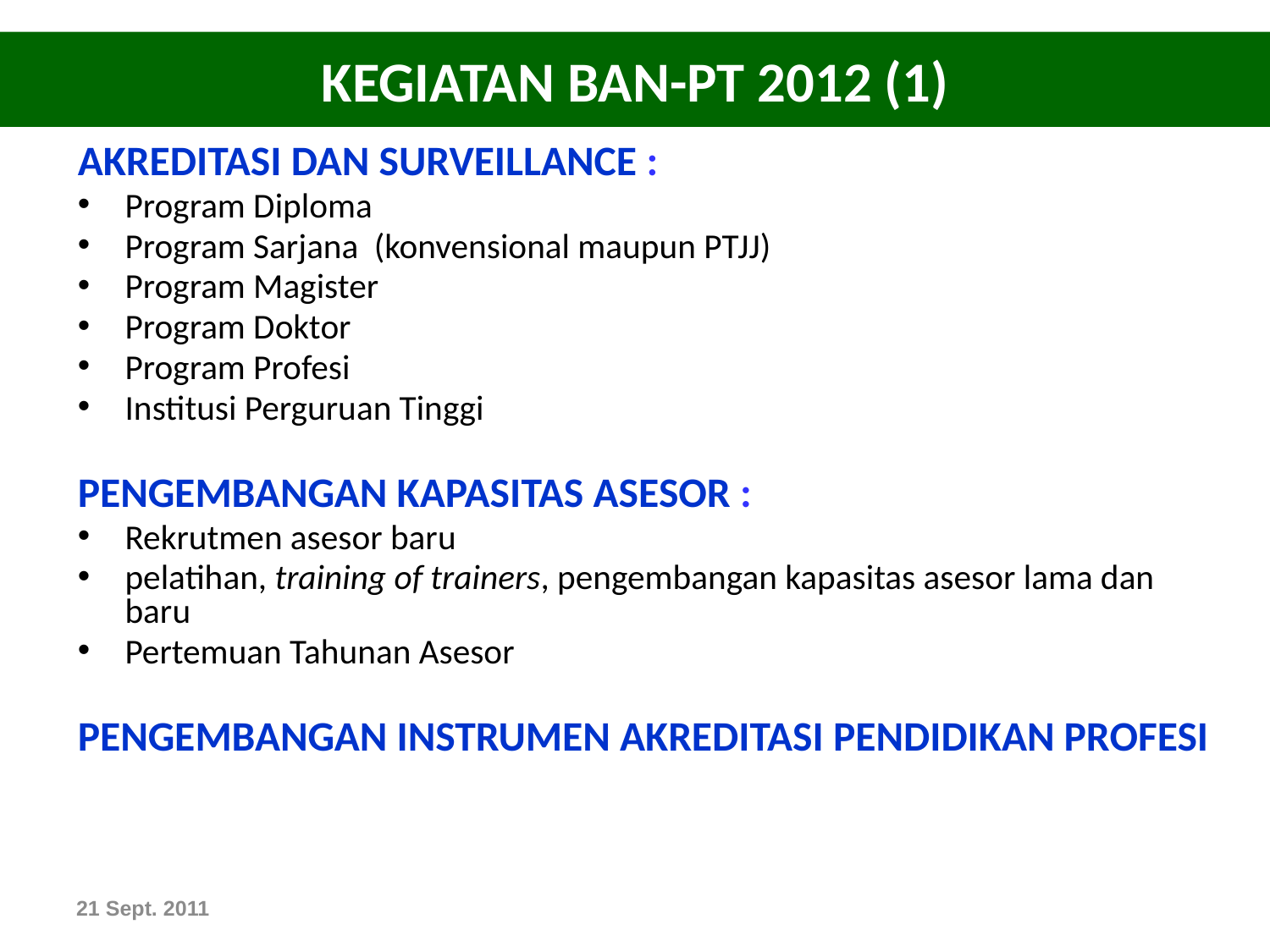

# KEGIATAN BAN-PT 2012 (1)
AKREDITASI DAN SURVEILLANCE :
Program Diploma
Program Sarjana  (konvensional maupun PTJJ)
Program Magister
Program Doktor
Program Profesi
Institusi Perguruan Tinggi

PENGEMBANGAN KAPASITAS ASESOR :
Rekrutmen asesor baru
pelatihan, training of trainers, pengembangan kapasitas asesor lama dan baru
Pertemuan Tahunan Asesor

PENGEMBANGAN INSTRUMEN AKREDITASI PENDIDIKAN PROFESI

21 Sept. 2011